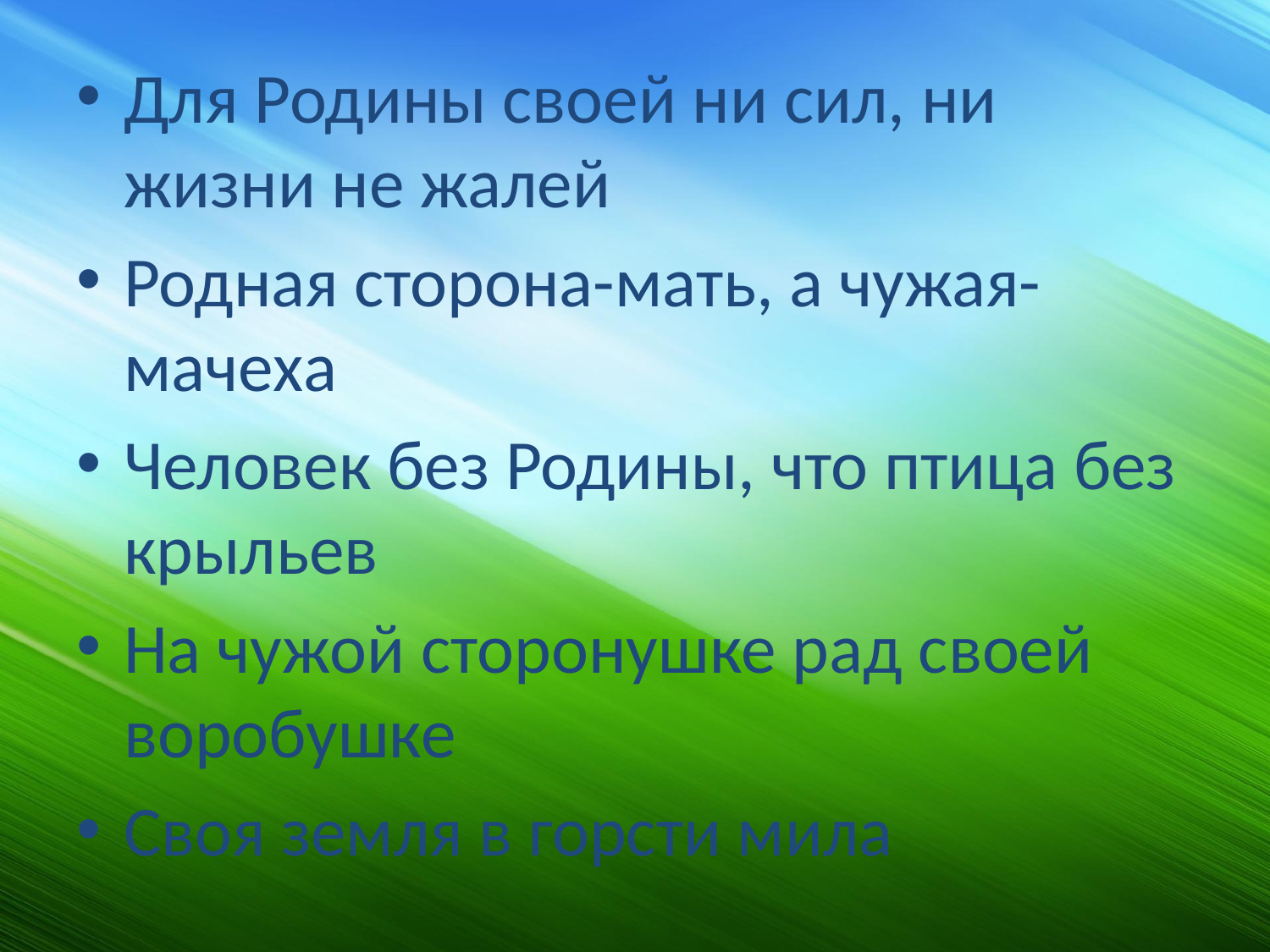

Для Родины своей ни сил, ни жизни не жалей
Родная сторона-мать, а чужая-мачеха
Человек без Родины, что птица без крыльев
На чужой сторонушке рад своей воробушке
Своя земля в горсти мила